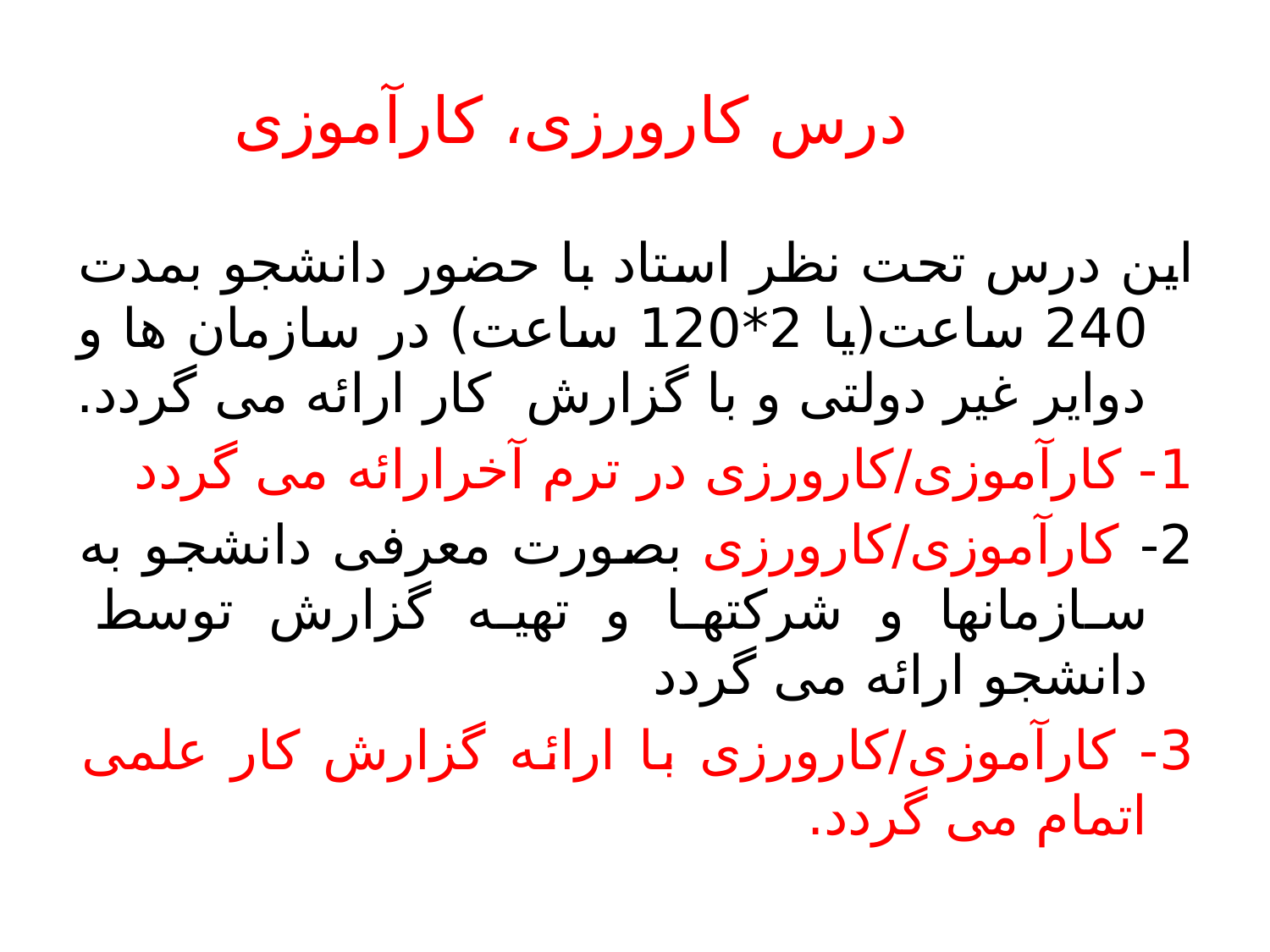

# درس کارورزی، کارآموزی
این درس تحت نظر استاد با حضور دانشجو بمدت 240 ساعت(یا 2*120 ساعت) در سازمان ها و دوایر غیر دولتی و با گزارش  کار ارائه می گردد.
1- کارآموزی/کارورزی در ترم آخرارائه می گردد
2- کارآموزی/کارورزی بصورت معرفی دانشجو به سازمانها و شرکتها و تهیه گزارش توسط دانشجو ارائه می گردد
3- کارآموزی/کارورزی با ارائه گزارش کار علمی اتمام می گردد.